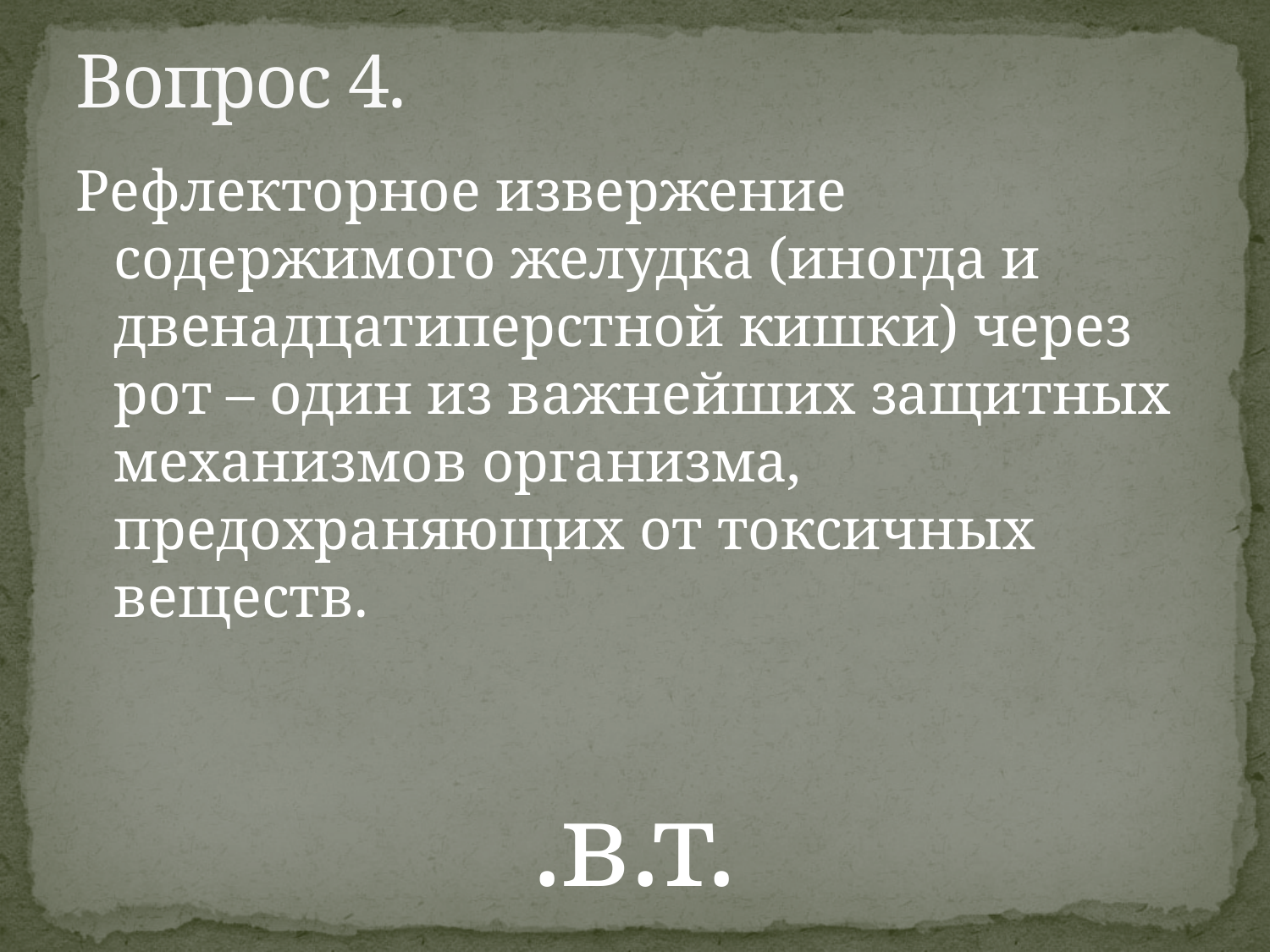

# Вопрос 4.
Рефлекторное извержение содержимого желудка (иногда и двенадцатиперстной кишки) через рот – один из важнейших защитных механизмов организма, предохраняющих от токсичных веществ.

.в.т.